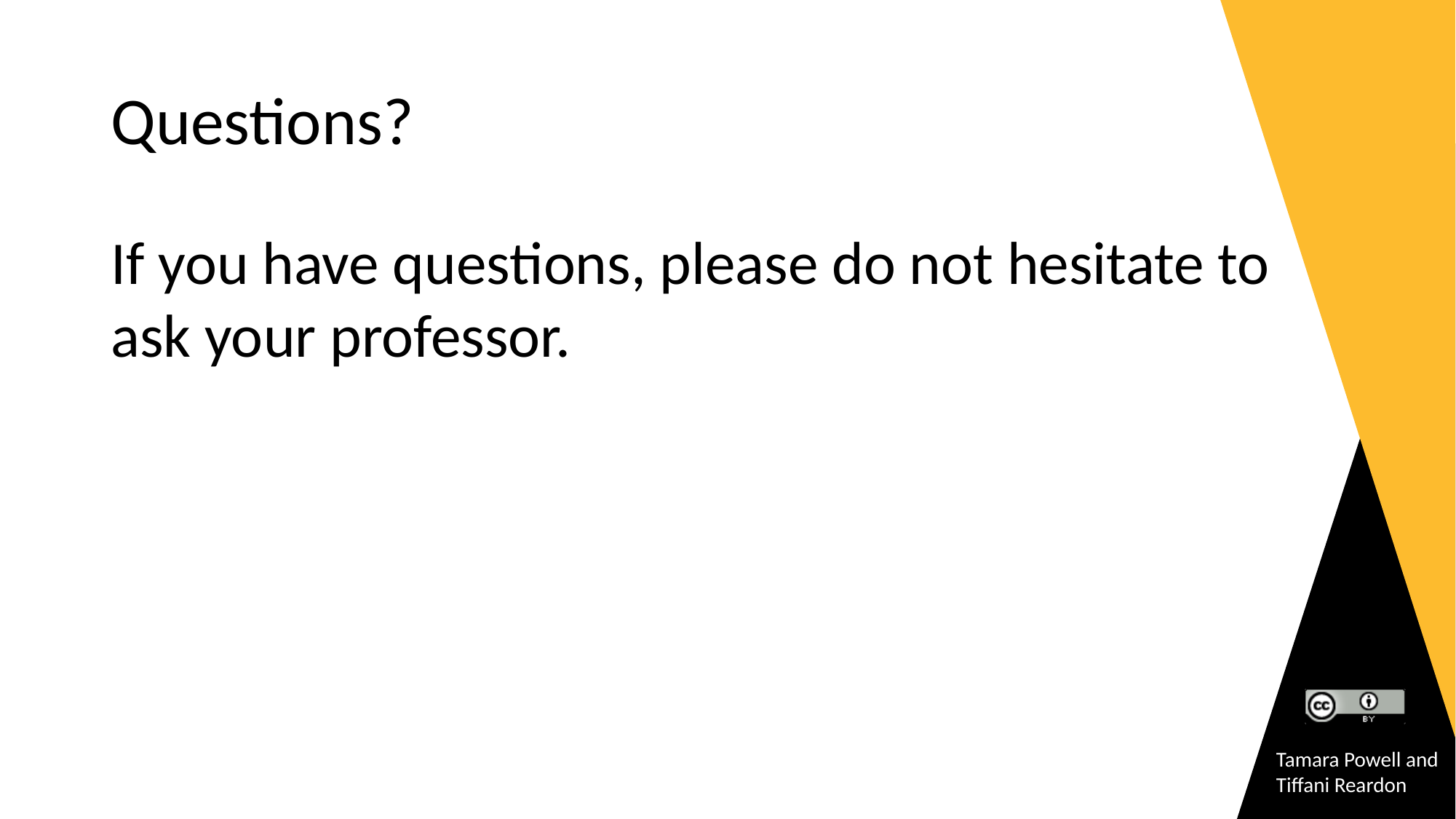

# Questions?
If you have questions, please do not hesitate to ask your professor.